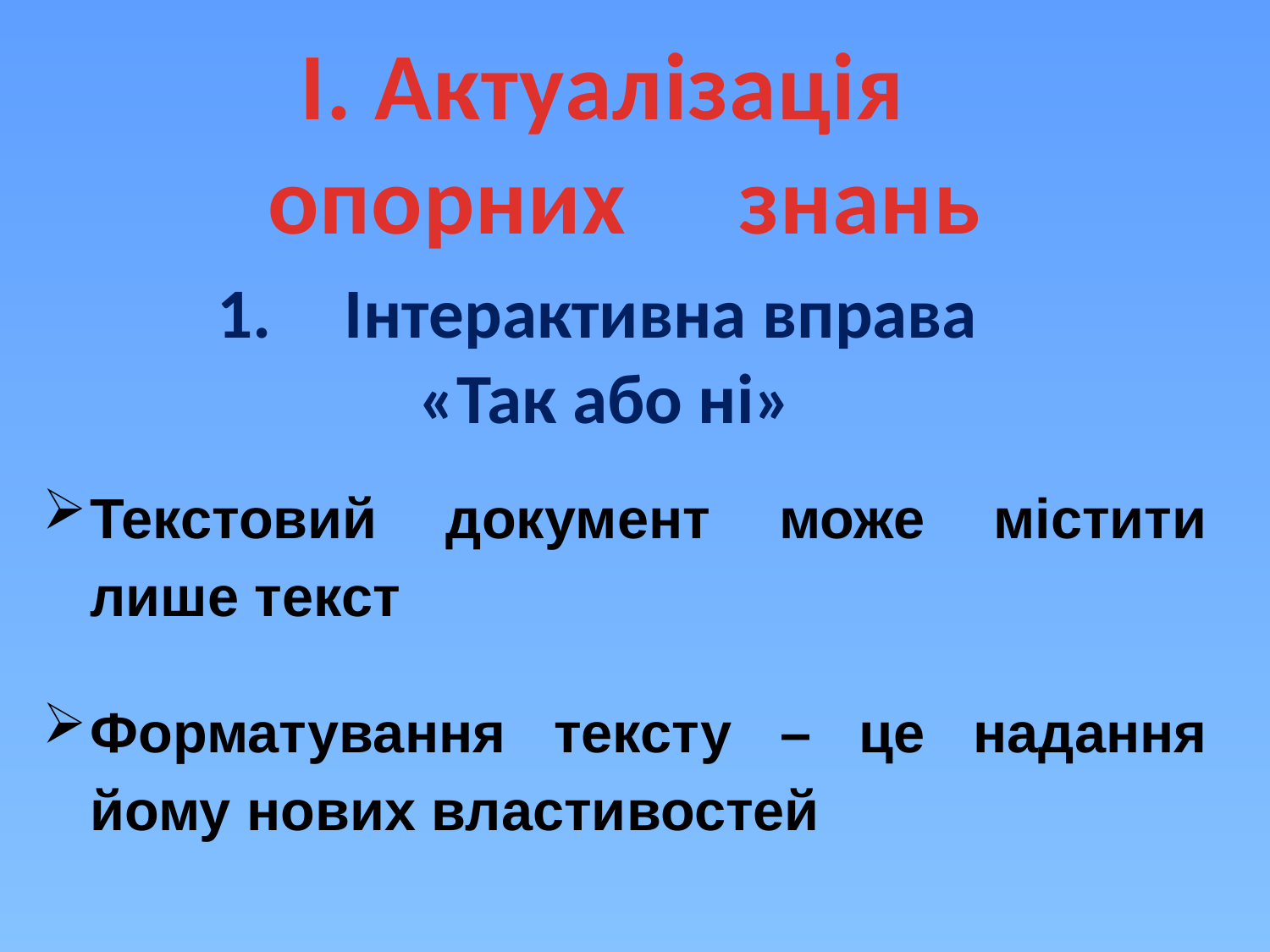

І. Актуалізація
опорних     знань
Інтерактивна вправа
«Так або ні»
Текстовий документ може містити лише текст

Форматування тексту – це надання йому нових властивостей